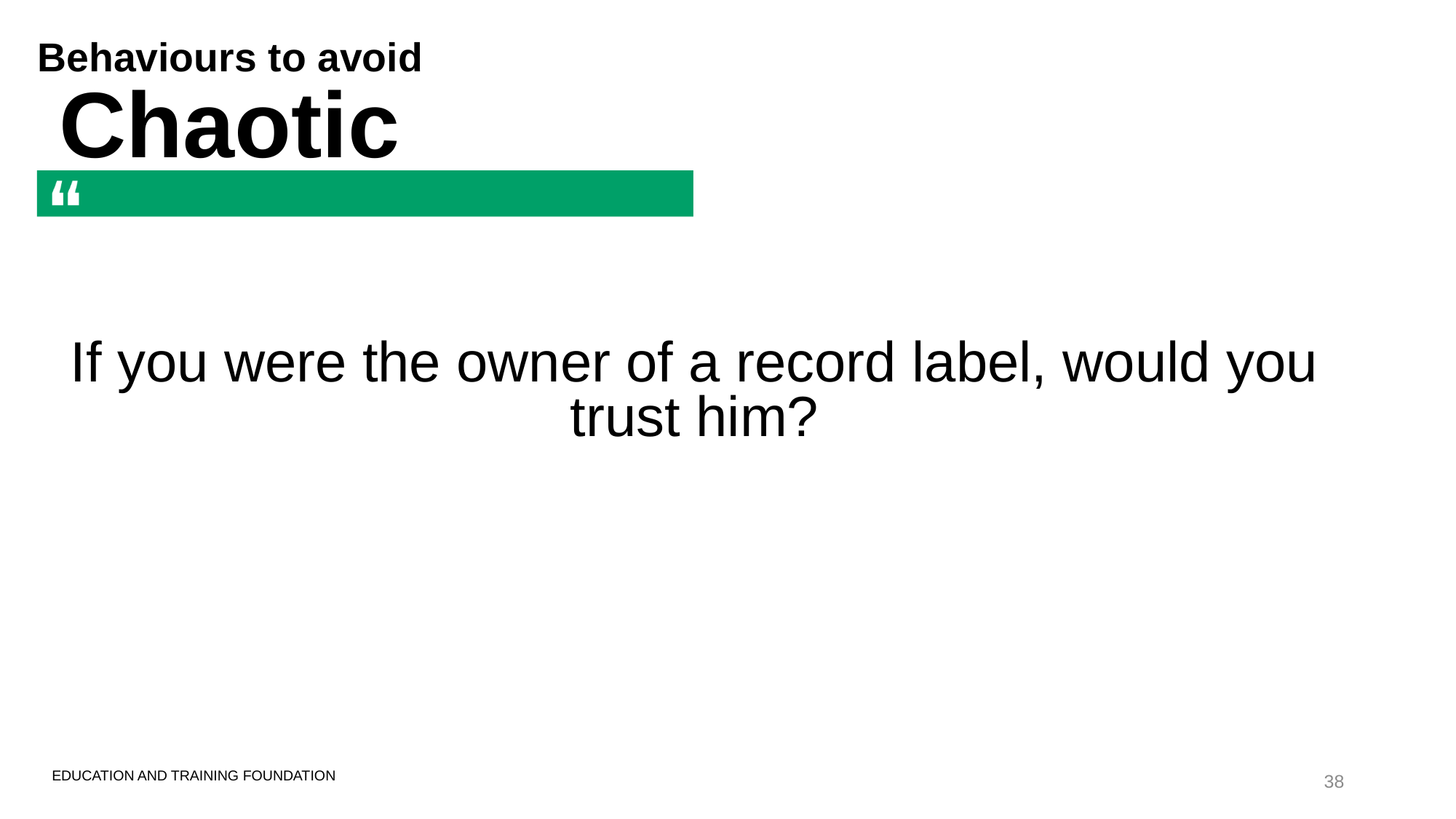

Behaviours to avoid

# Chaotic

If you were the owner of a record label, would you trust him?
38
EDUCATION AND TRAINING FOUNDATION